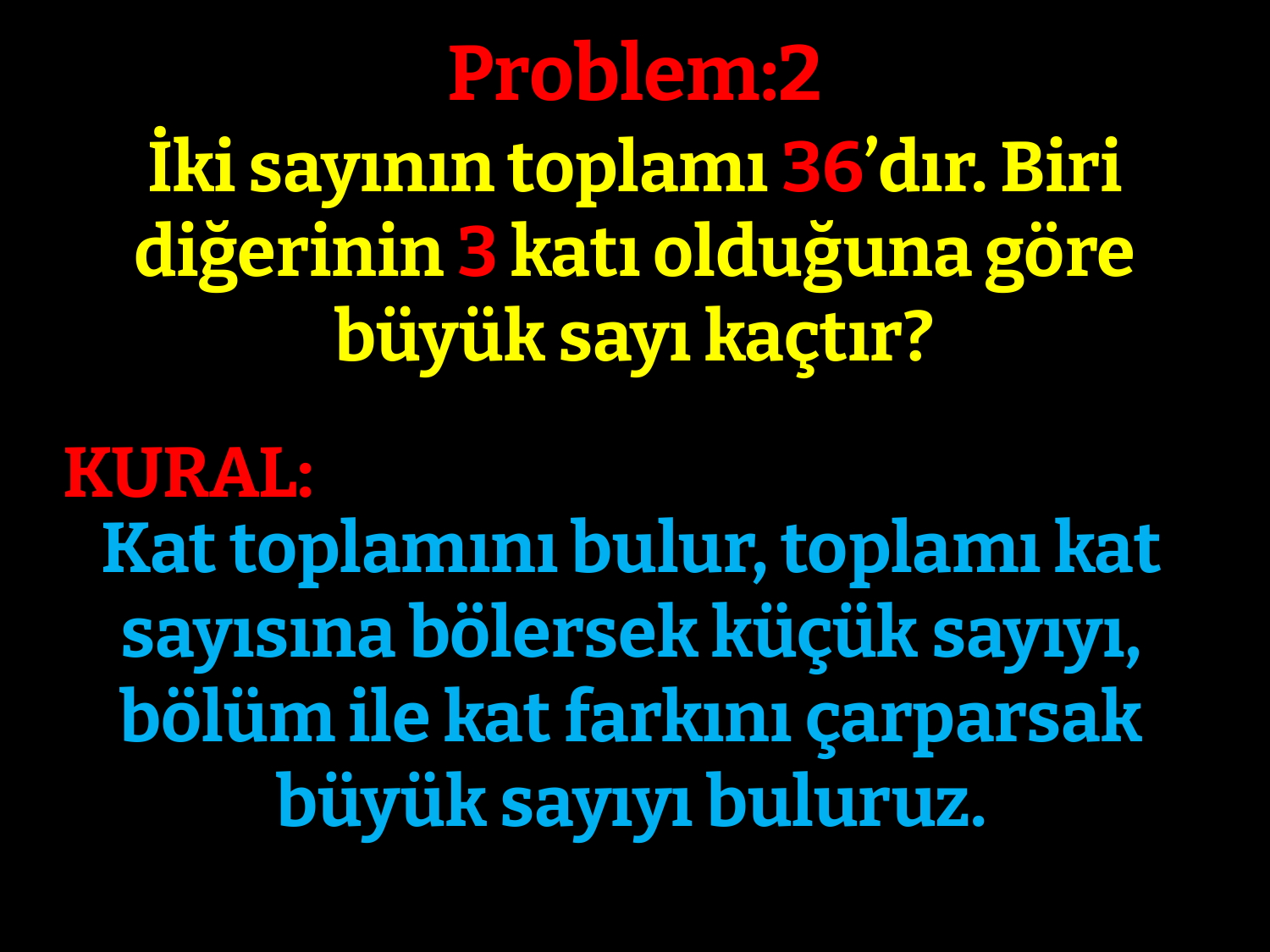

Problem:2
İki sayının toplamı 36’dır. Biri diğerinin 3 katı olduğuna göre büyük sayı kaçtır?
#
KURAL:
Kat toplamını bulur, toplamı kat sayısına bölersek küçük sayıyı, bölüm ile kat farkını çarparsak büyük sayıyı buluruz.